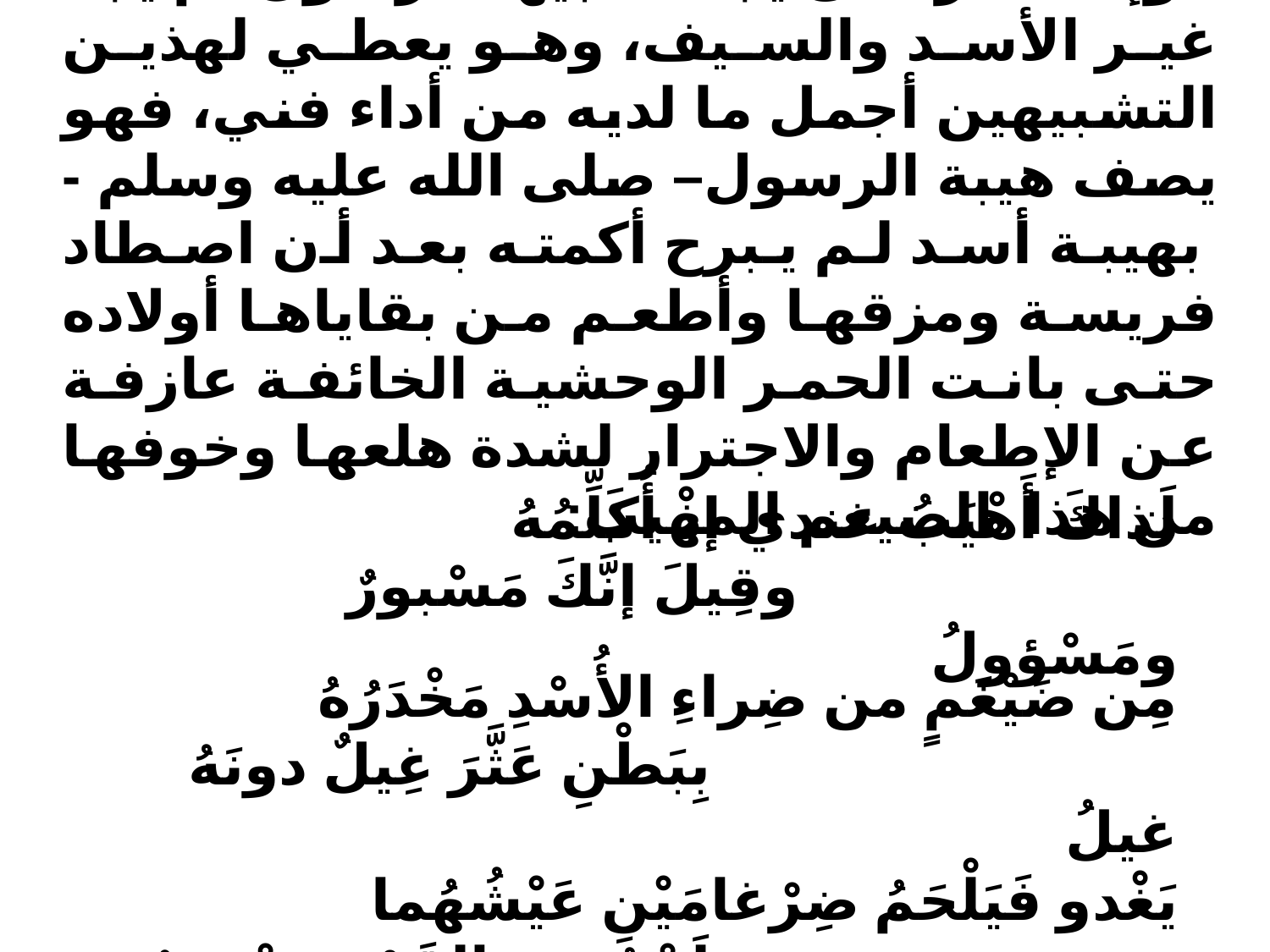

وإذا ما أراد أن يجد تشبيهاً للرسول لم يجد غير الأسد والسيف، وهو يعطي لهذين التشبيهين أجمل ما لديه من أداء فني، فهو يصف هيبة الرسول– صلى الله عليه وسلم -  بهيبة أسد لم يبرح أكمته بعد أن اصطاد فريسة ومزقها وأطعم من بقاياها أولاده حتى بانت الحمر الوحشية الخائفة عازفة عن الإطعام والاجترار لشدة هلعها وخوفها من هذا  الضيغم المهيب:
لَذاكَ أَهْيَبُ عندي إذْ أُكَلِّمُهُ 
                          وقِيلَ إنَّكَ مَسْبورٌ ومَسْؤولُ
مِن ضَيْغَمٍ من ضِراءِ الأُسْدِ مَخْدَرُهُ 
                                بِبَطْنِ عَثَّرَ غِيلٌ دونَهُ غيلُ
يَغْدو فَيَلْحَمُ ضِرْغامَيْنِ عَيْشُهُما
                                لَحْمٌ مِنَ القَوْمِ مَعْفورٌ خَرَاذيلُ